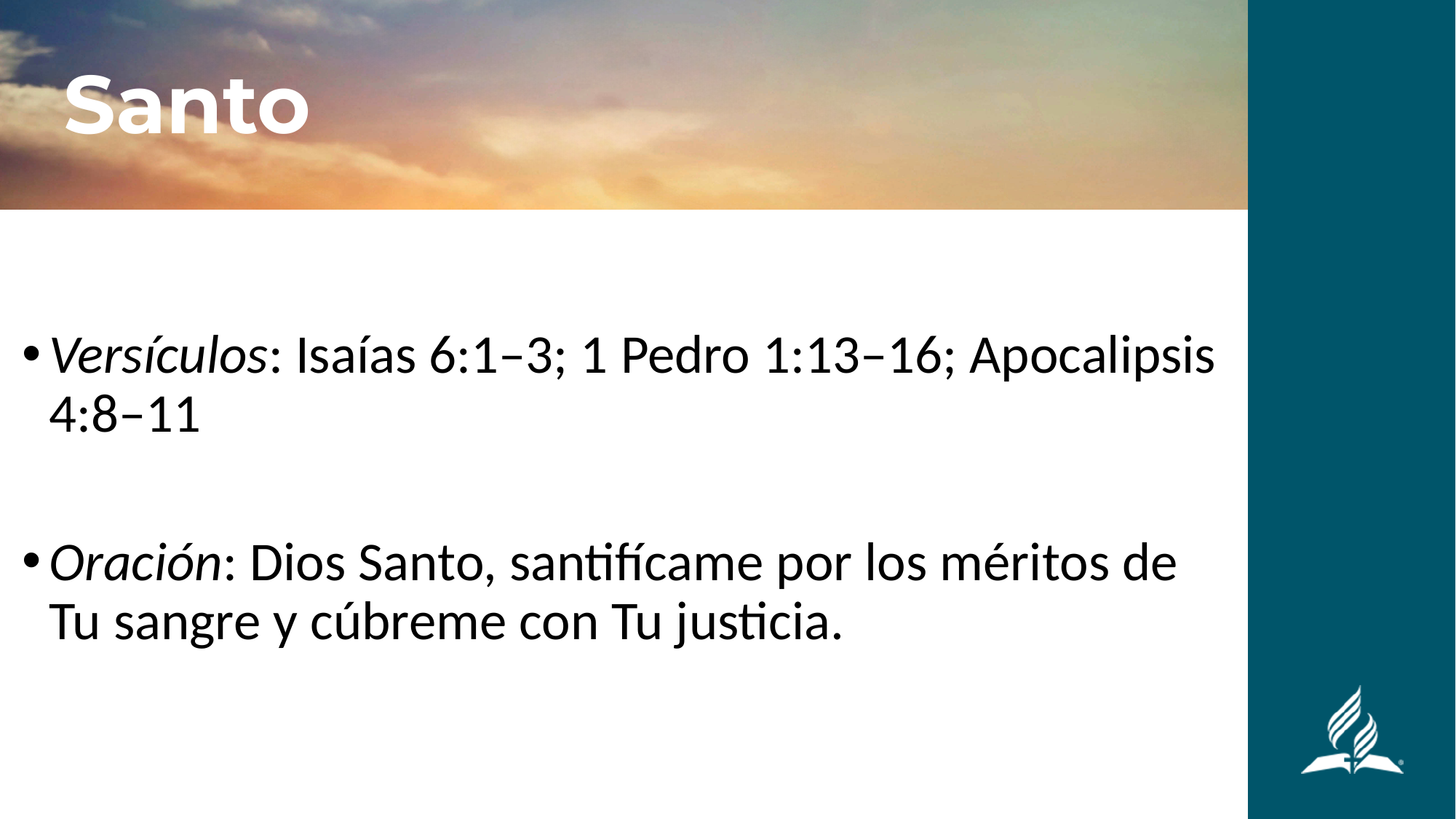

Santo

Versículos: Isaías 6:1–3; 1 Pedro 1:13–16; Apocalipsis 4:8–11

Oración: Dios Santo, santifícame por los méritos de Tu sangre y cúbreme con Tu justicia.